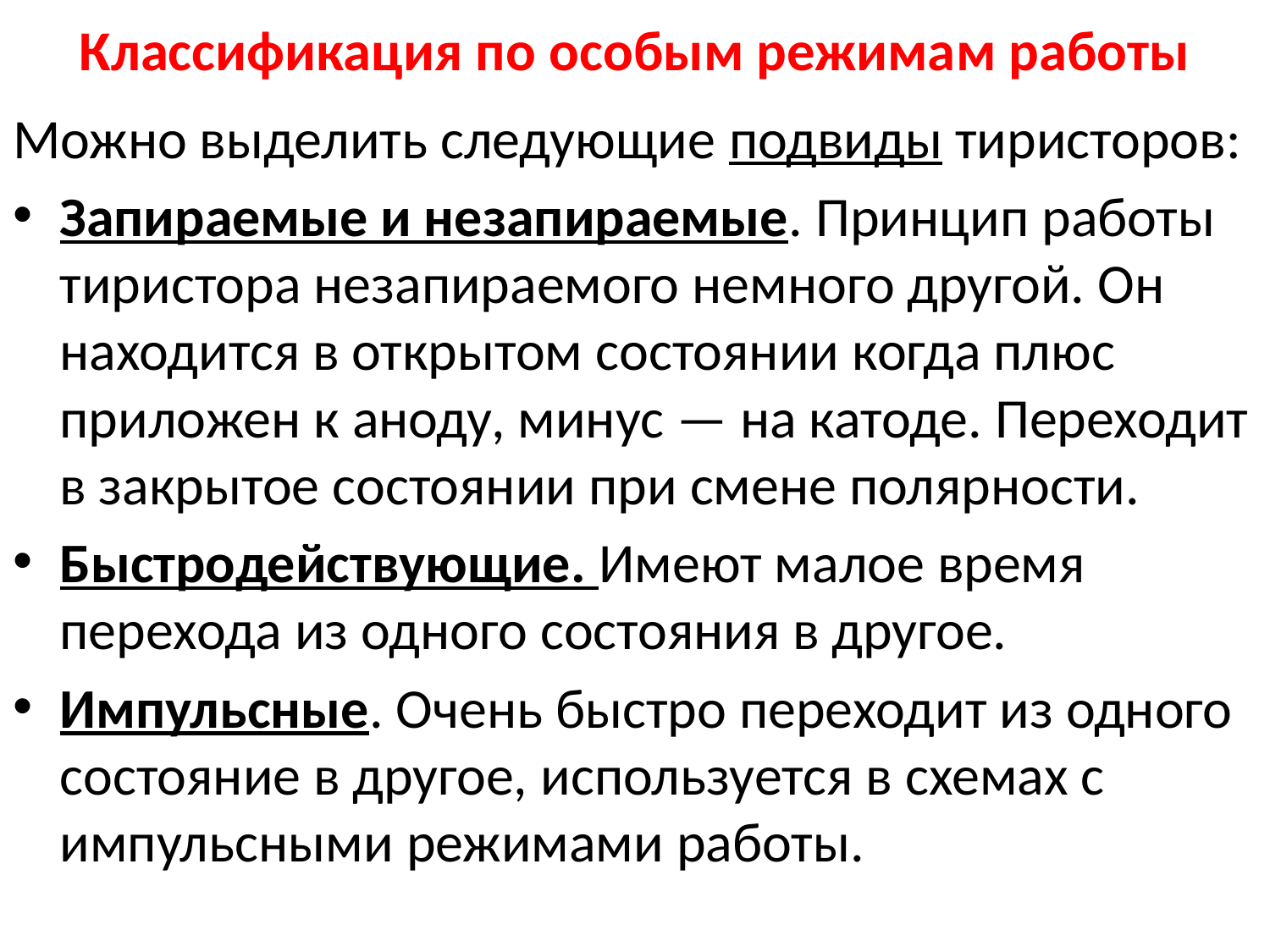

# Классификация по особым режимам работы
Можно выделить следующие подвиды тиристоров:
Запираемые и незапираемые. Принцип работы тиристора незапираемого немного другой. Он находится в открытом состоянии когда плюс приложен к аноду, минус — на катоде. Переходит в закрытое состоянии при смене полярности.
Быстродействующие. Имеют малое время перехода из одного состояния в другое.
Импульсные. Очень быстро переходит из одного состояние в другое, используется в схемах с импульсными режимами работы.